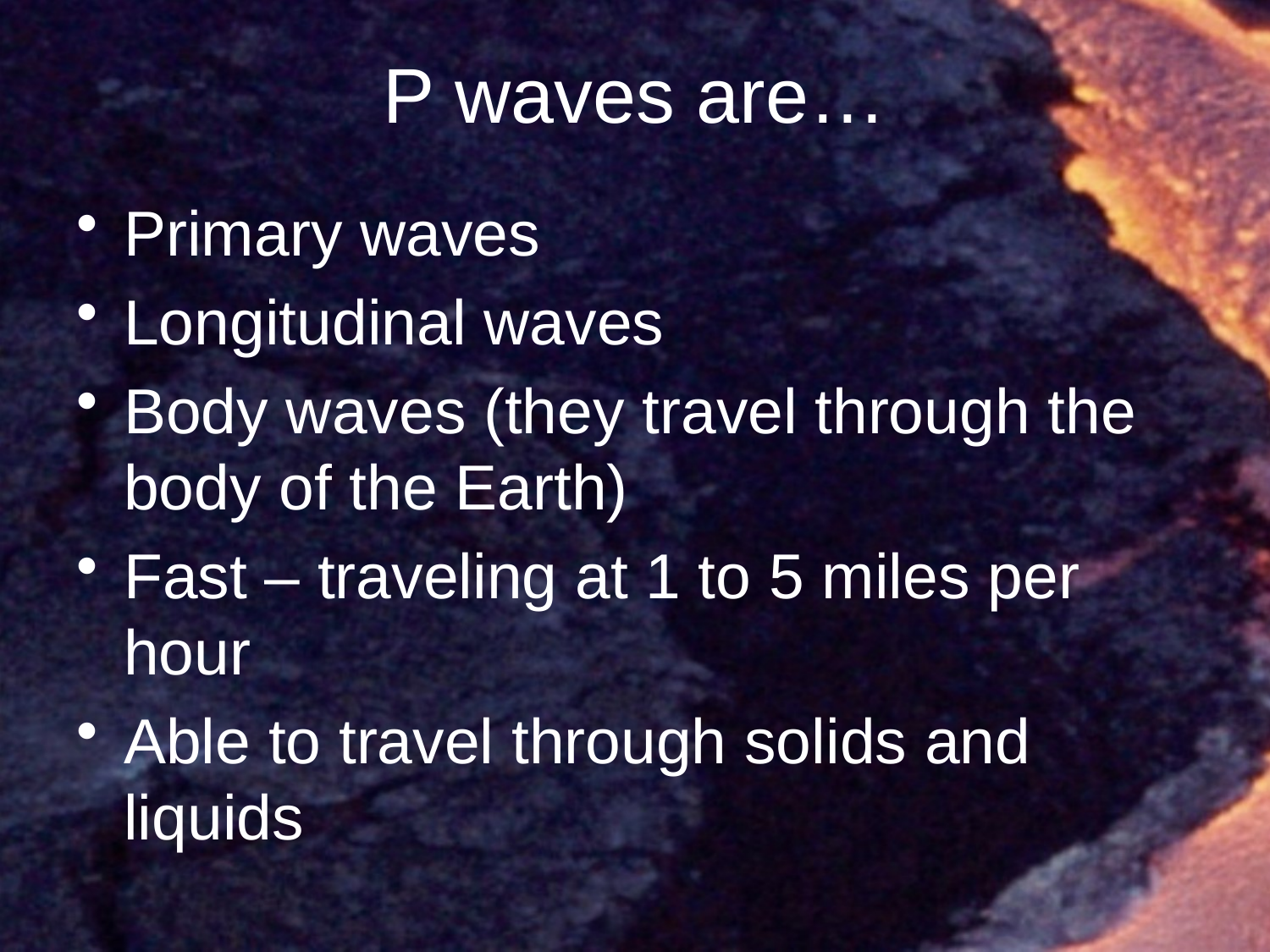

# P waves are…
Primary waves
Longitudinal waves
Body waves (they travel through the body of the Earth)
Fast – traveling at 1 to 5 miles per hour
Able to travel through solids and liquids